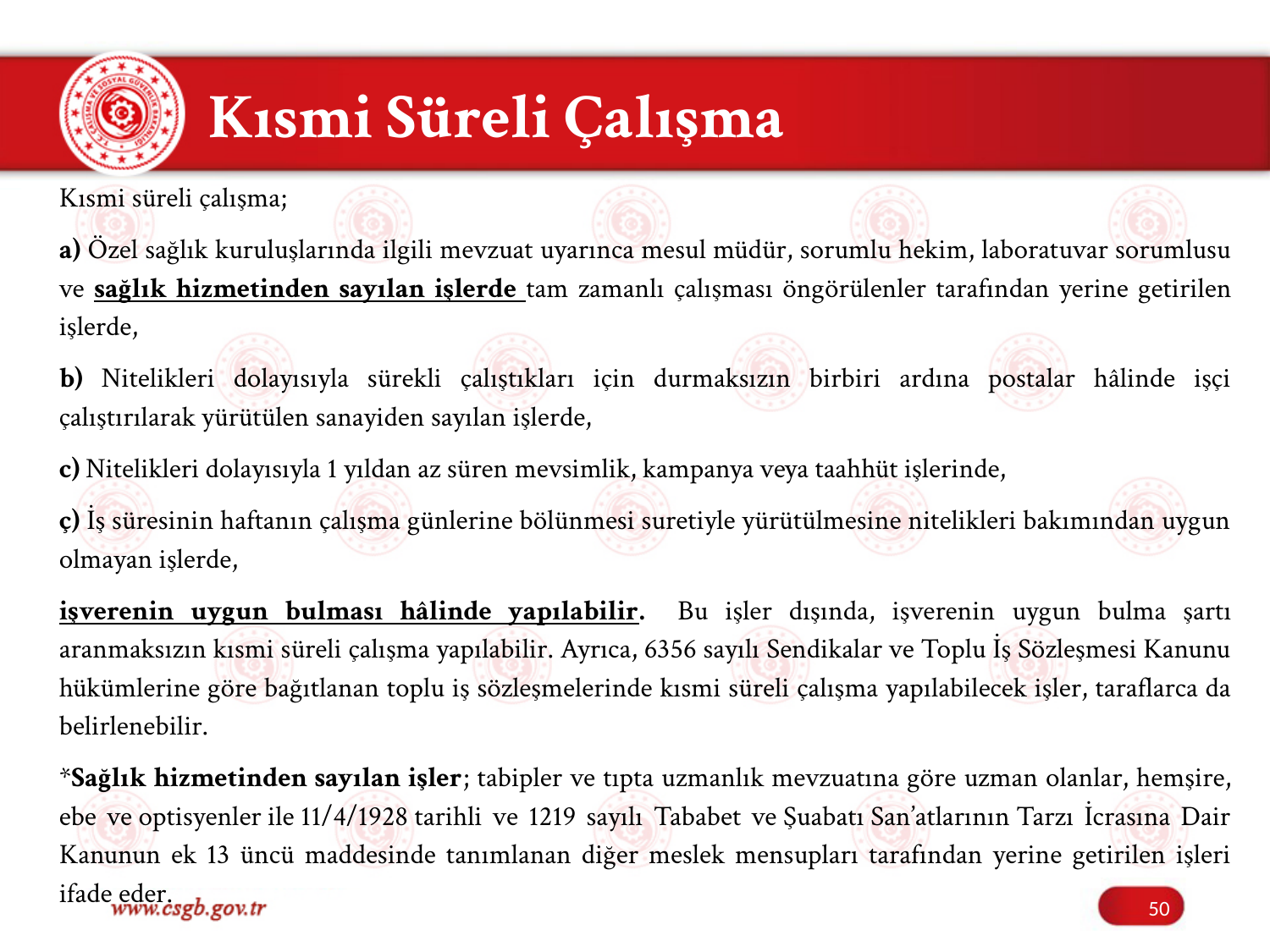

Kısmi Süreli Çalışma
Kısmi süreli çalışma;
a) Özel sağlık kuruluşlarında ilgili mevzuat uyarınca mesul müdür, sorumlu hekim, laboratuvar sorumlusu ve sağlık hizmetinden sayılan işlerde tam zamanlı çalışması öngörülenler tarafından yerine getirilen işlerde,
b) Nitelikleri dolayısıyla sürekli çalıştıkları için durmaksızın birbiri ardına postalar hâlinde işçi çalıştırılarak yürütülen sanayiden sayılan işlerde,
c) Nitelikleri dolayısıyla 1 yıldan az süren mevsimlik, kampanya veya taahhüt işlerinde,
ç) İş süresinin haftanın çalışma günlerine bölünmesi suretiyle yürütülmesine nitelikleri bakımından uygun olmayan işlerde,
işverenin uygun bulması hâlinde yapılabilir.  Bu işler dışında, işverenin uygun bulma şartı aranmaksızın kısmi süreli çalışma yapılabilir. Ayrıca, 6356 sayılı Sendikalar ve Toplu İş Sözleşmesi Kanunu hükümlerine göre bağıtlanan toplu iş sözleşmelerinde kısmi süreli çalışma yapılabilecek işler, taraflarca da belirlenebilir.
*Sağlık hizmetinden sayılan işler; tabipler ve tıpta uzmanlık mevzuatına göre uzman olanlar, hemşire, ebe ve optisyenler ile 11/4/1928 tarihli ve 1219 sayılı Tababet ve Şuabatı San’atlarının Tarzı İcrasına Dair Kanunun ek 13 üncü maddesinde tanımlanan diğer meslek mensupları tarafından yerine getirilen işleri ifade eder.

50